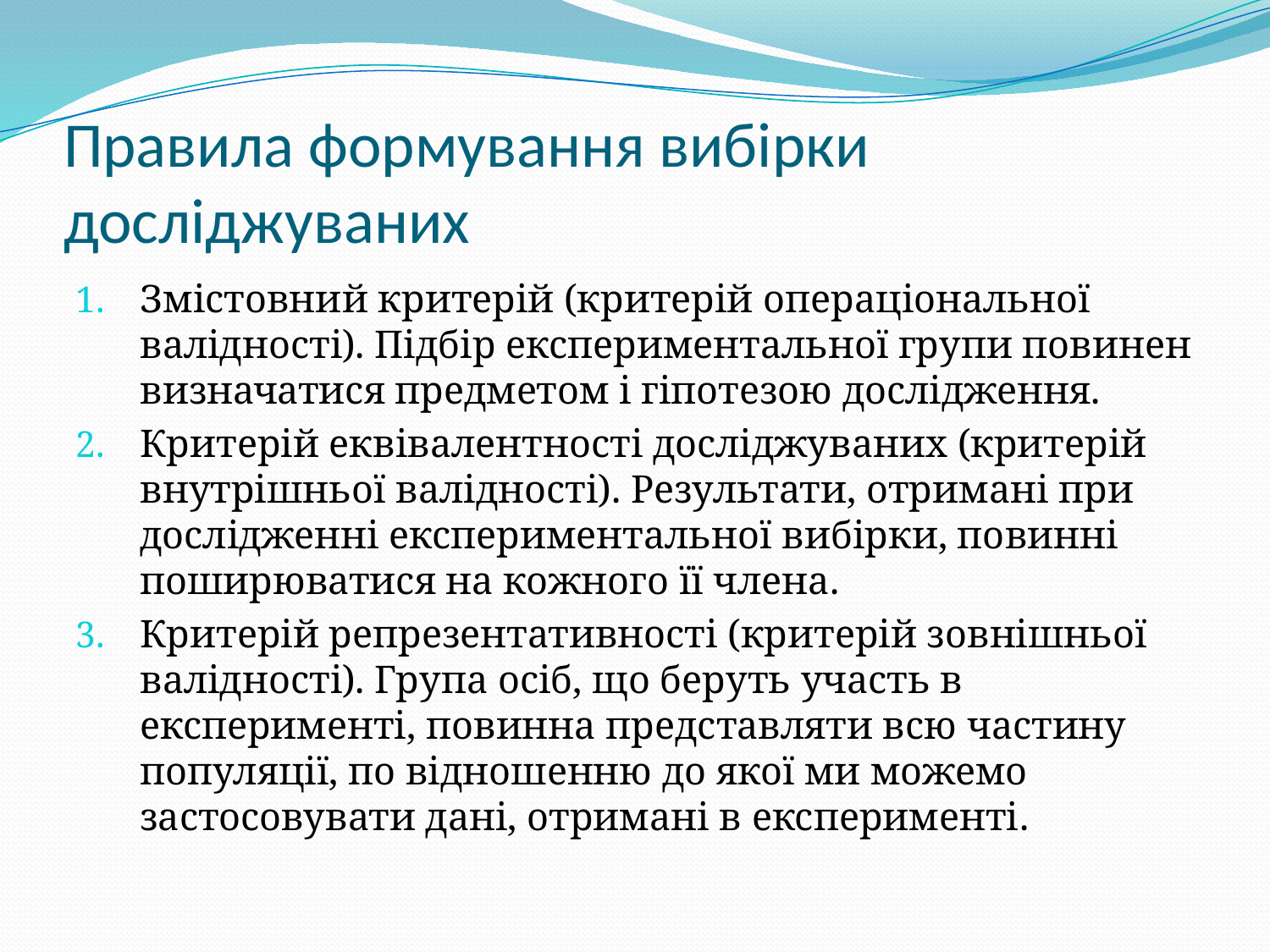

# Правила формування вибірки досліджуваних
Змістовний критерій (критерій операціональної валідності). Підбір експериментальної групи повинен визначатися предметом і гіпотезою дослідження.
Критерій еквівалентності досліджуваних (критерій внутрішньої валідності). Результати, отримані при дослідженні експериментальної вибірки, повинні поширюватися на кожного її члена.
Критерій репрезентативності (критерій зовнішньої валідності). Група осіб, що беруть участь в експерименті, повинна представляти всю частину популяції, по відношенню до якої ми можемо застосовувати дані, отримані в експерименті.